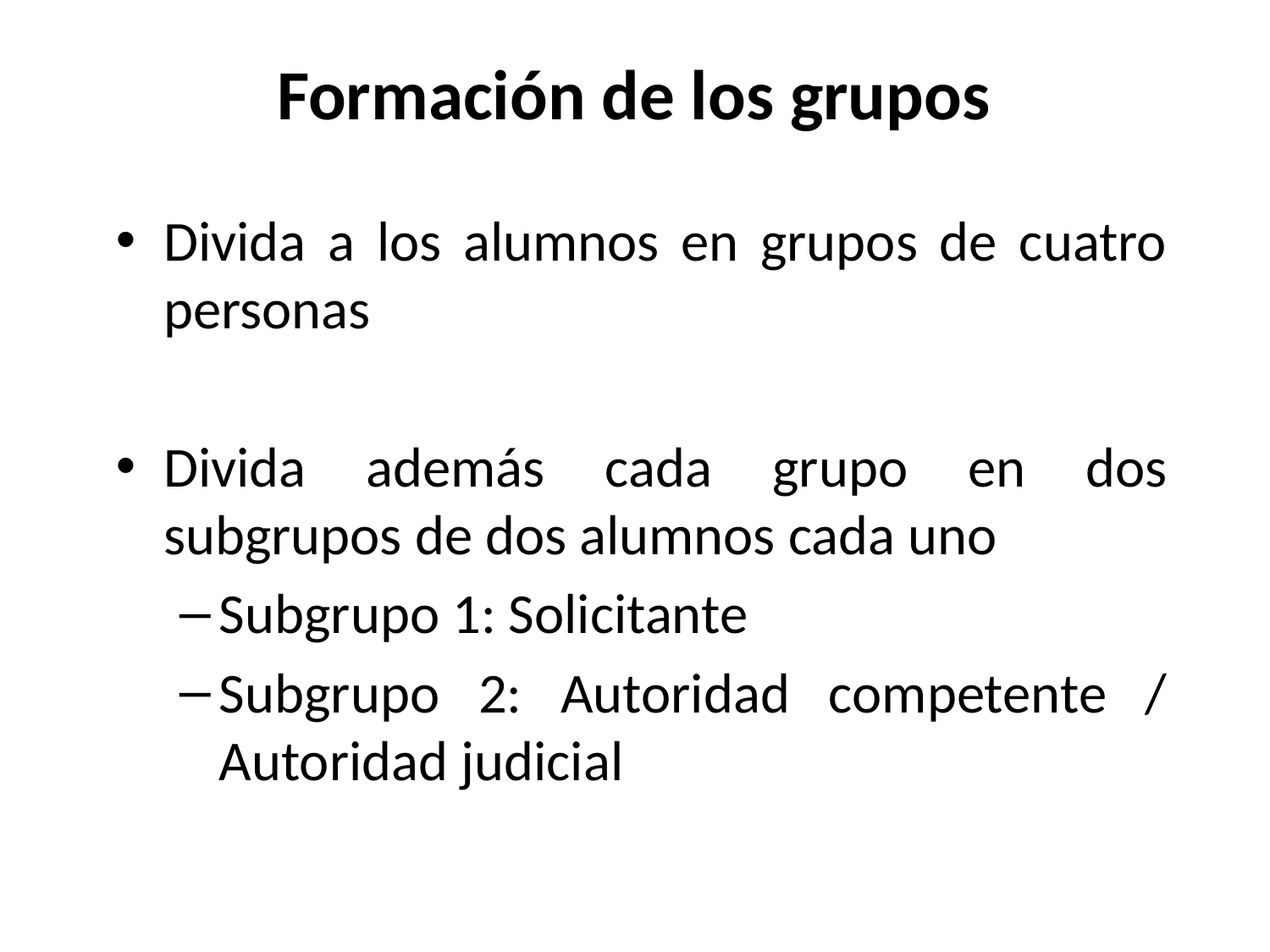

Formación de los grupos
Divida a los alumnos en grupos de cuatro personas

Divida además cada grupo en dos subgrupos de dos alumnos cada uno
Subgrupo 1: Solicitante
Subgrupo 2: Autoridad competente / Autoridad judicial